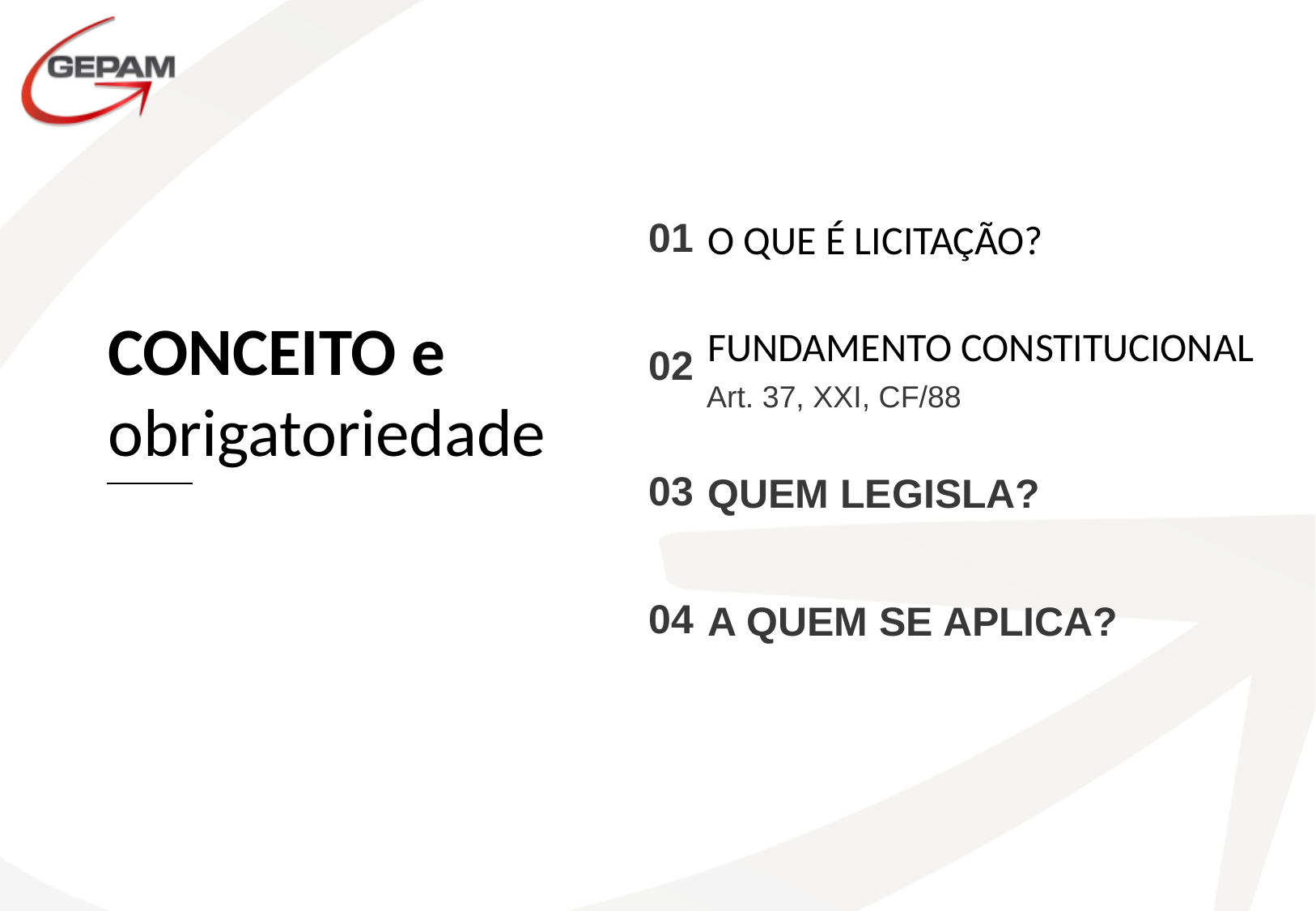

O QUE É LICITAÇÃO?
01
# FUNDAMENTO CONSTITUCIONAL
02
CONCEITO e
obrigatoriedade
Art. 37, XXI, CF/88
QUEM LEGISLA?
03
A QUEM SE APLICA?
04